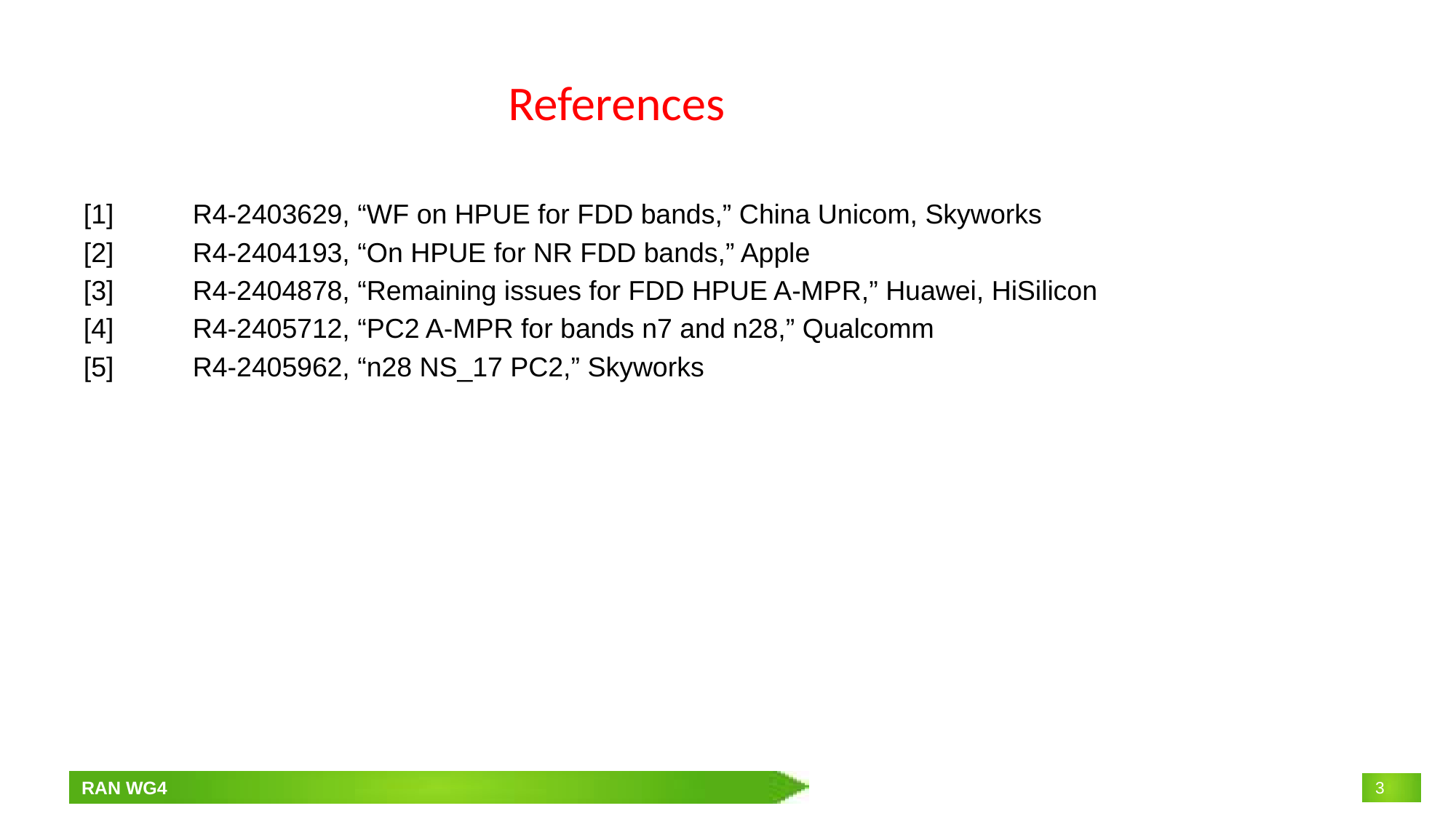

# References
[1]	R4-2403629, “WF on HPUE for FDD bands,” China Unicom, Skyworks
[2]	R4-2404193, “On HPUE for NR FDD bands,” Apple
[3]	R4-2404878, “Remaining issues for FDD HPUE A-MPR,” Huawei, HiSilicon
[4]	R4-2405712, “PC2 A-MPR for bands n7 and n28,” Qualcomm
[5]	R4-2405962, “n28 NS_17 PC2,” Skyworks